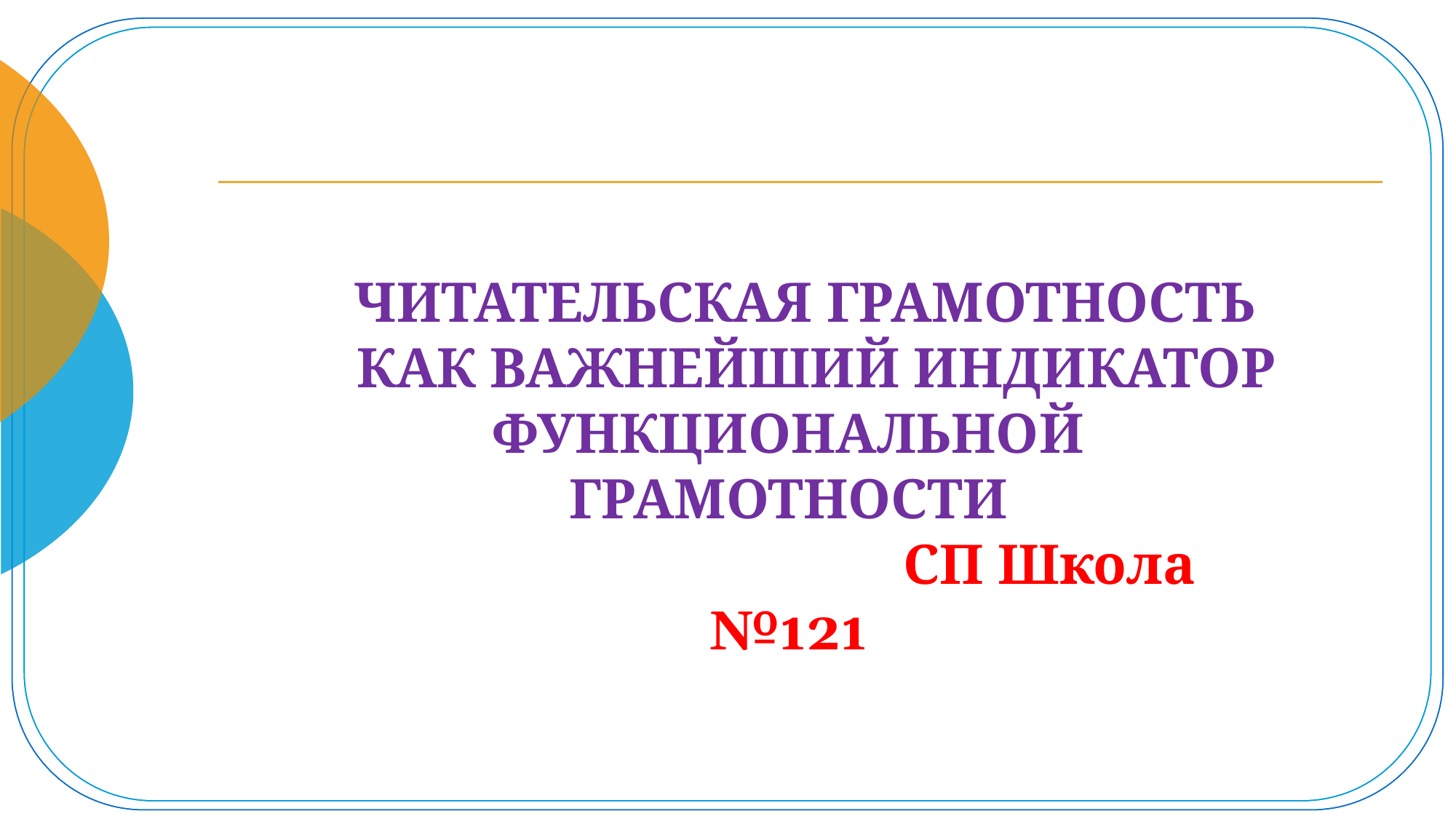

# ЧИТАТЕЛЬСКАЯ ГРАМОТНОСТЬ  КАК ВАЖНЕЙШИЙ ИНДИКАТОР
ФУНКЦИОНАЛЬНОЙ ГРАМОТНОСТИ
                                      СП Школа №121